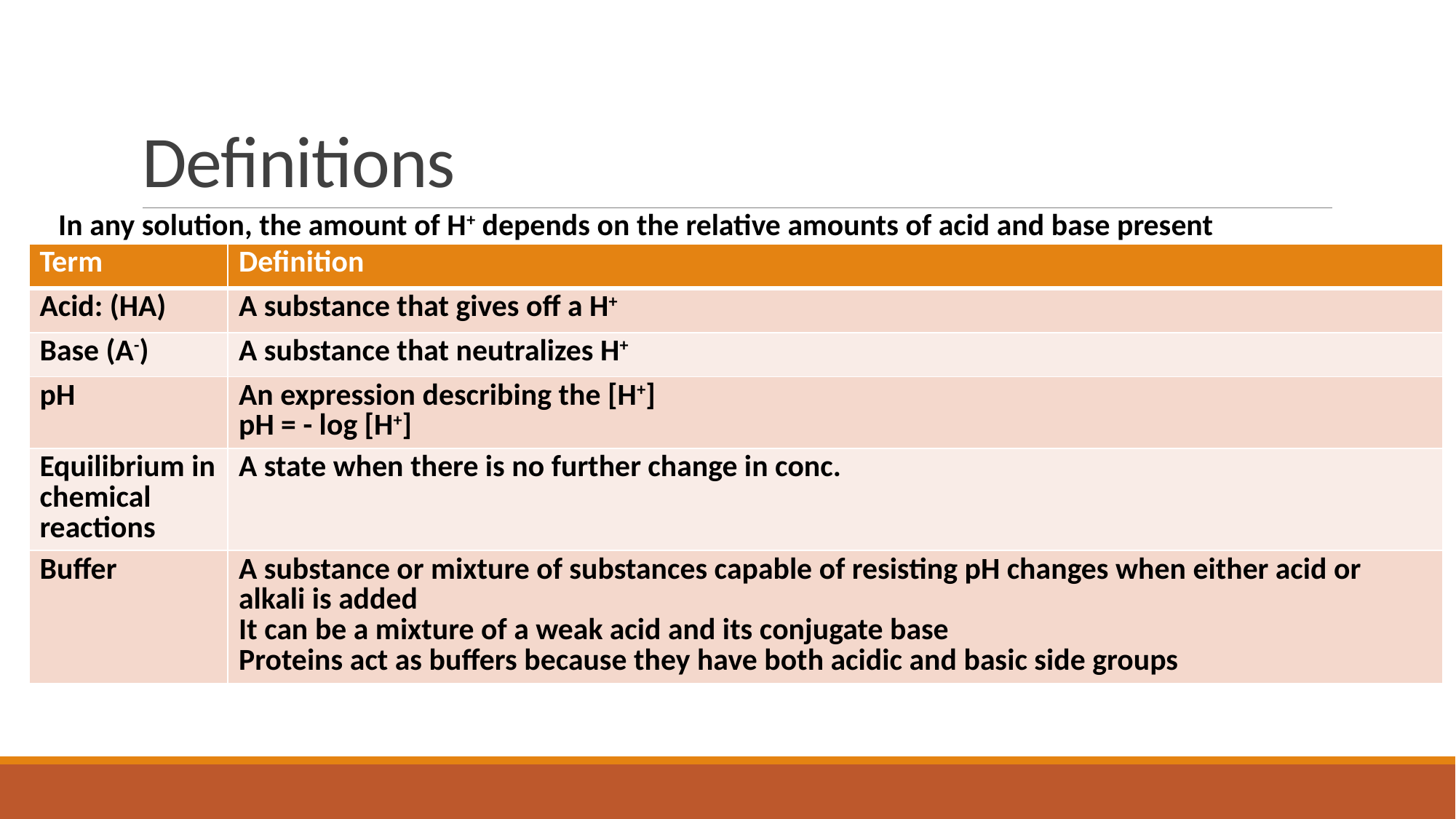

# Definitions
In any solution, the amount of H+ depends on the relative amounts of acid and base present
| Term | Definition |
| --- | --- |
| Acid: (HA) | A substance that gives off a H+ |
| Base (A-) | A substance that neutralizes H+ |
| pH | An expression describing the [H+] pH = - log [H+] |
| Equilibrium in chemical reactions | A state when there is no further change in conc. |
| Buffer | A substance or mixture of substances capable of resisting pH changes when either acid or alkali is added It can be a mixture of a weak acid and its conjugate base Proteins act as buffers because they have both acidic and basic side groups |